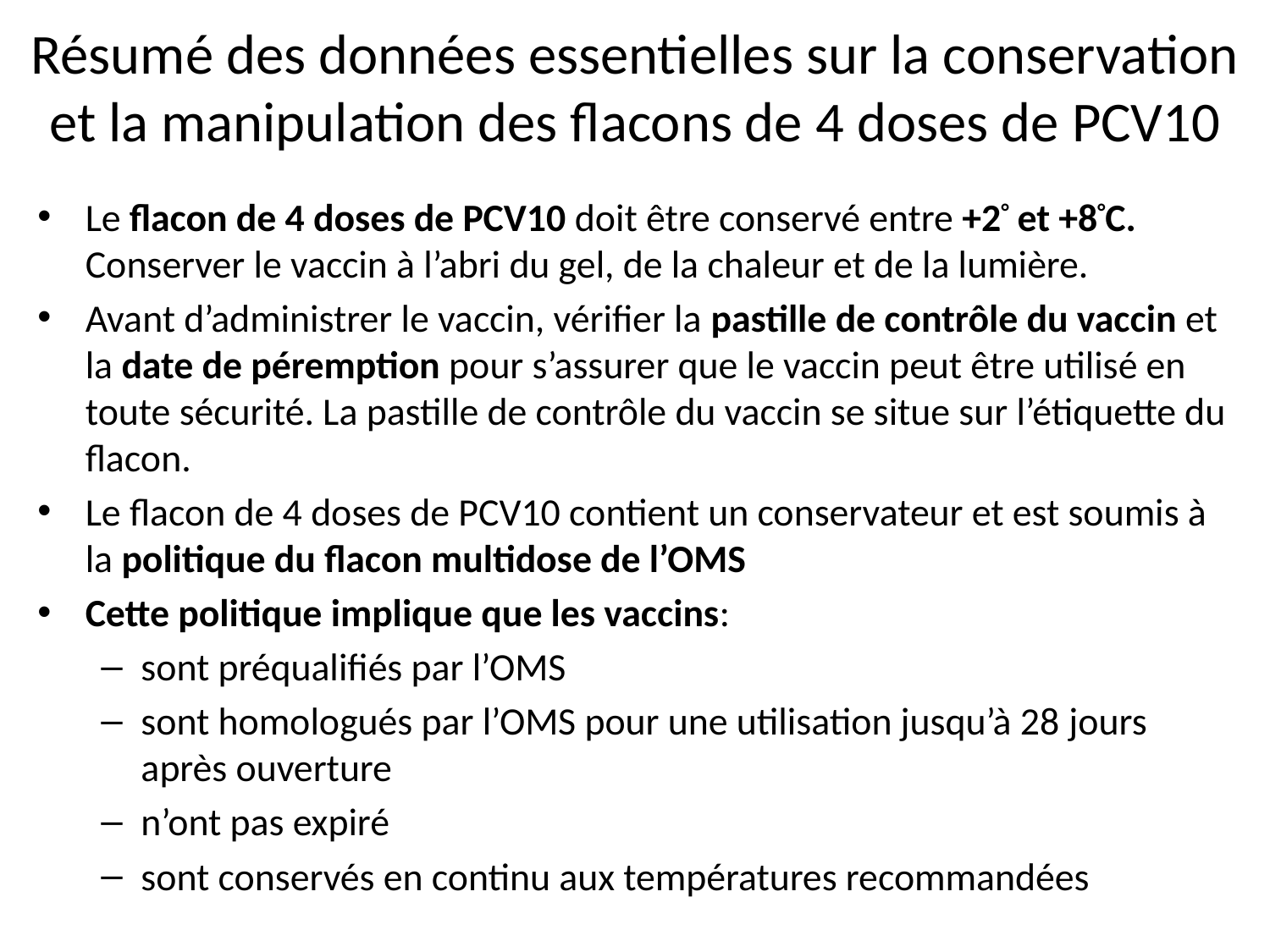

# Résumé des données essentielles sur la conservation et la manipulation des flacons de 4 doses de PCV10
Le flacon de 4 doses de PCV10 doit être conservé entre +2° et +8°C. Conserver le vaccin à l’abri du gel, de la chaleur et de la lumière.
Avant d’administrer le vaccin, vérifier la pastille de contrôle du vaccin et la date de péremption pour s’assurer que le vaccin peut être utilisé en toute sécurité. La pastille de contrôle du vaccin se situe sur l’étiquette du flacon.
Le flacon de 4 doses de PCV10 contient un conservateur et est soumis à la politique du flacon multidose de l’OMS
Cette politique implique que les vaccins:
sont préqualifiés par l’OMS
sont homologués par l’OMS pour une utilisation jusqu’à 28 jours après ouverture
n’ont pas expiré
sont conservés en continu aux températures recommandées